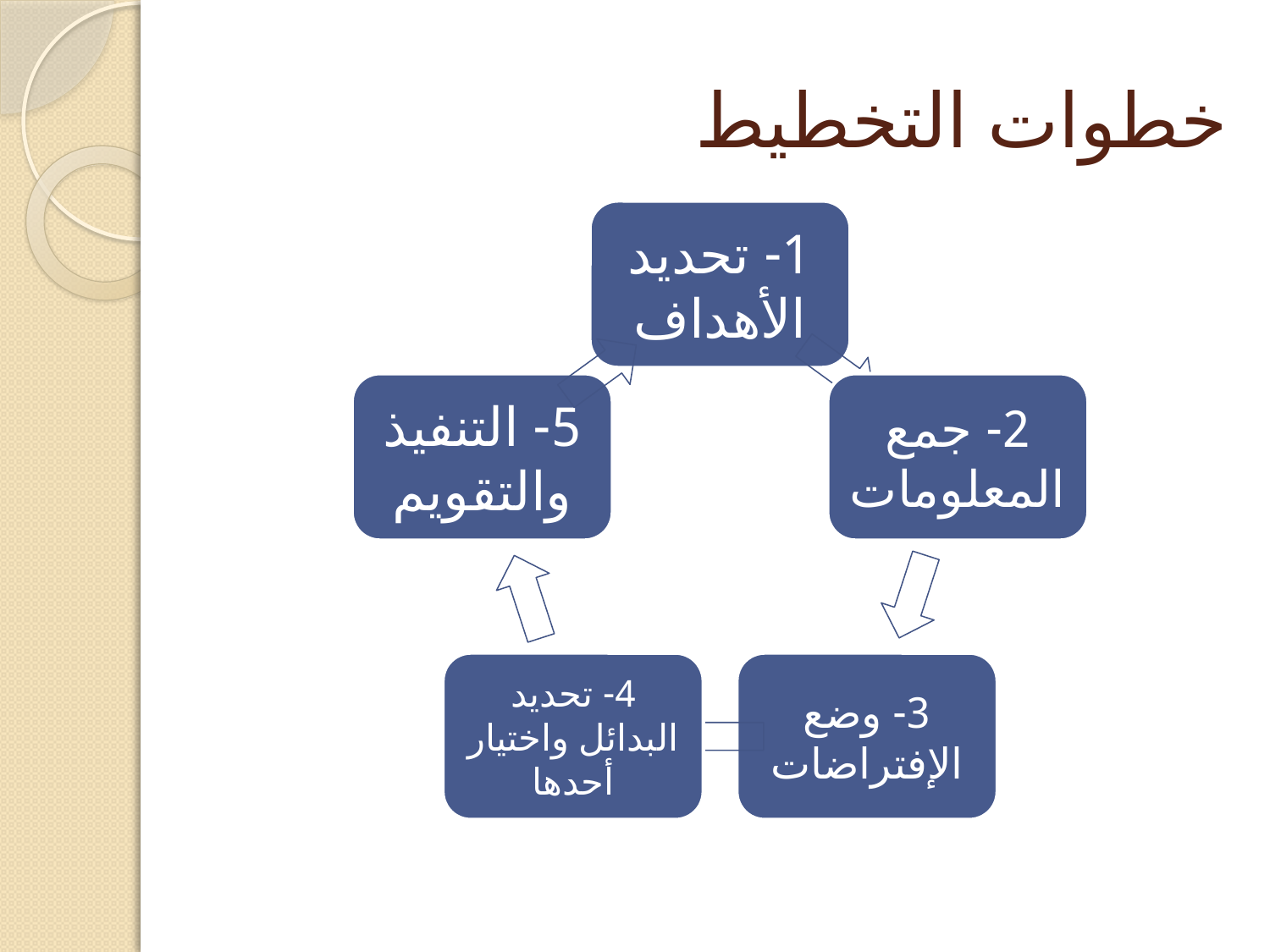

# خطوات التخطيط
2- جمع المعلومات
4- تحديد البدائل واختيار أحدها
5- التنفيذ والتقويم